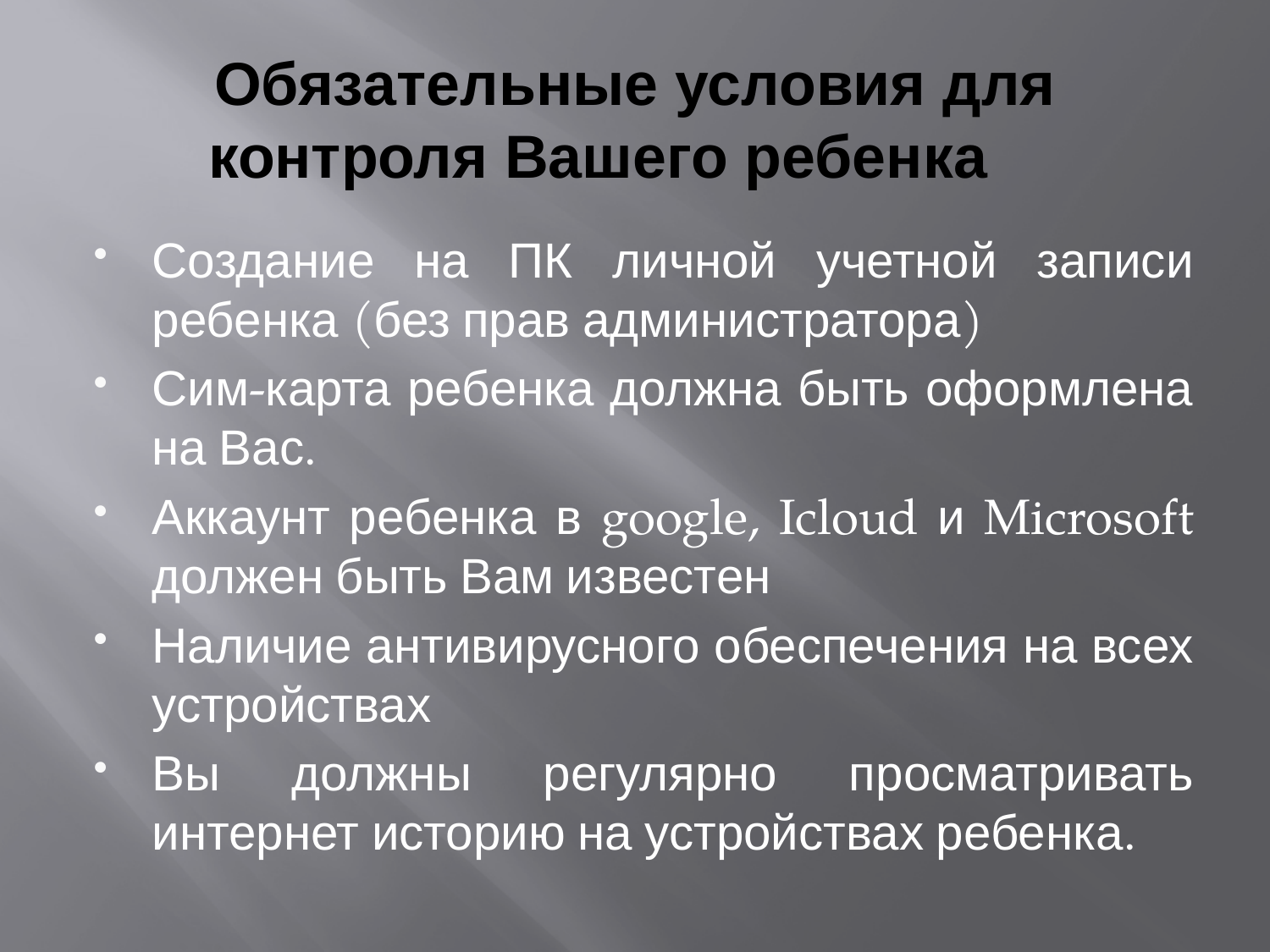

# Обязательные условия для контроля Вашего ребенка
Создание на ПК личной учетной записи ребенка (без прав администратора)
Сим-карта ребенка должна быть оформлена на Вас.
Аккаунт ребенка в google, Icloud и Microsoft должен быть Вам известен
Наличие антивирусного обеспечения на всех устройствах
Вы должны регулярно просматривать интернет историю на устройствах ребенка.